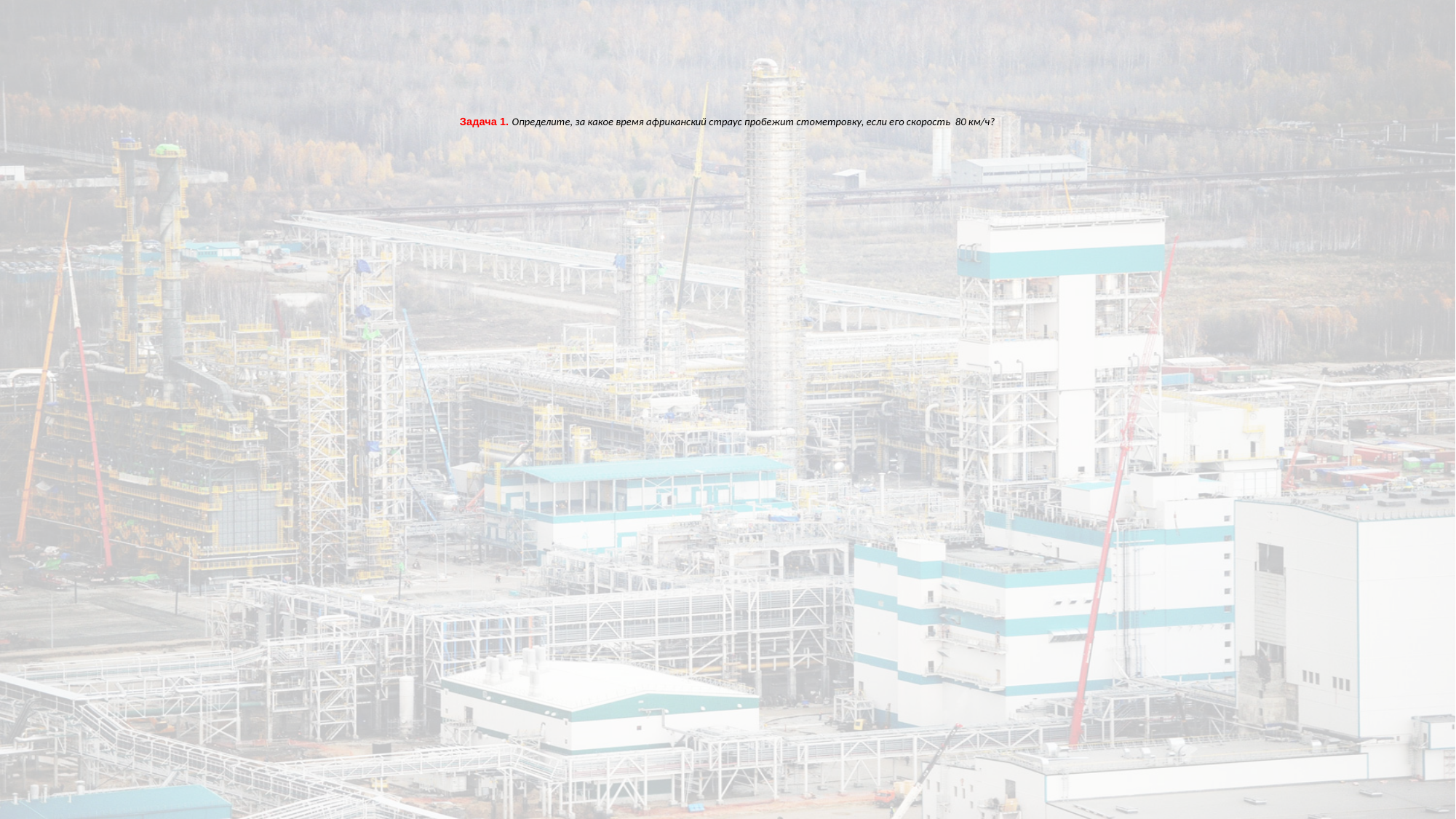

# Задача 1. Определите, за какое время африканский страус пробежит стометровку, если его скорость  80 км/ч?